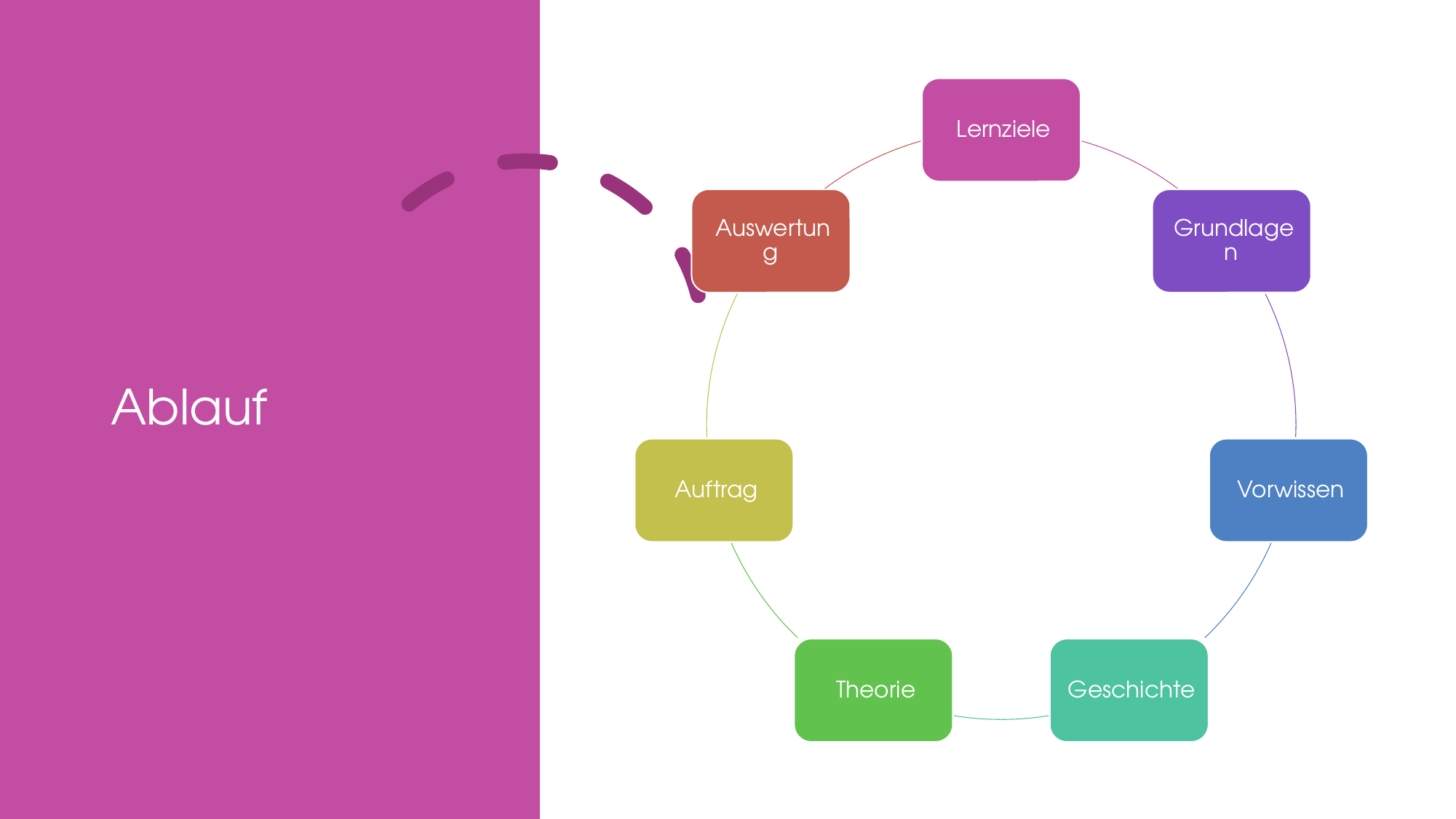

# Ablauf
Lernziele
Grundlagen
Vorwissen
Geschichte
Theorie
Auftrag
Auswertung